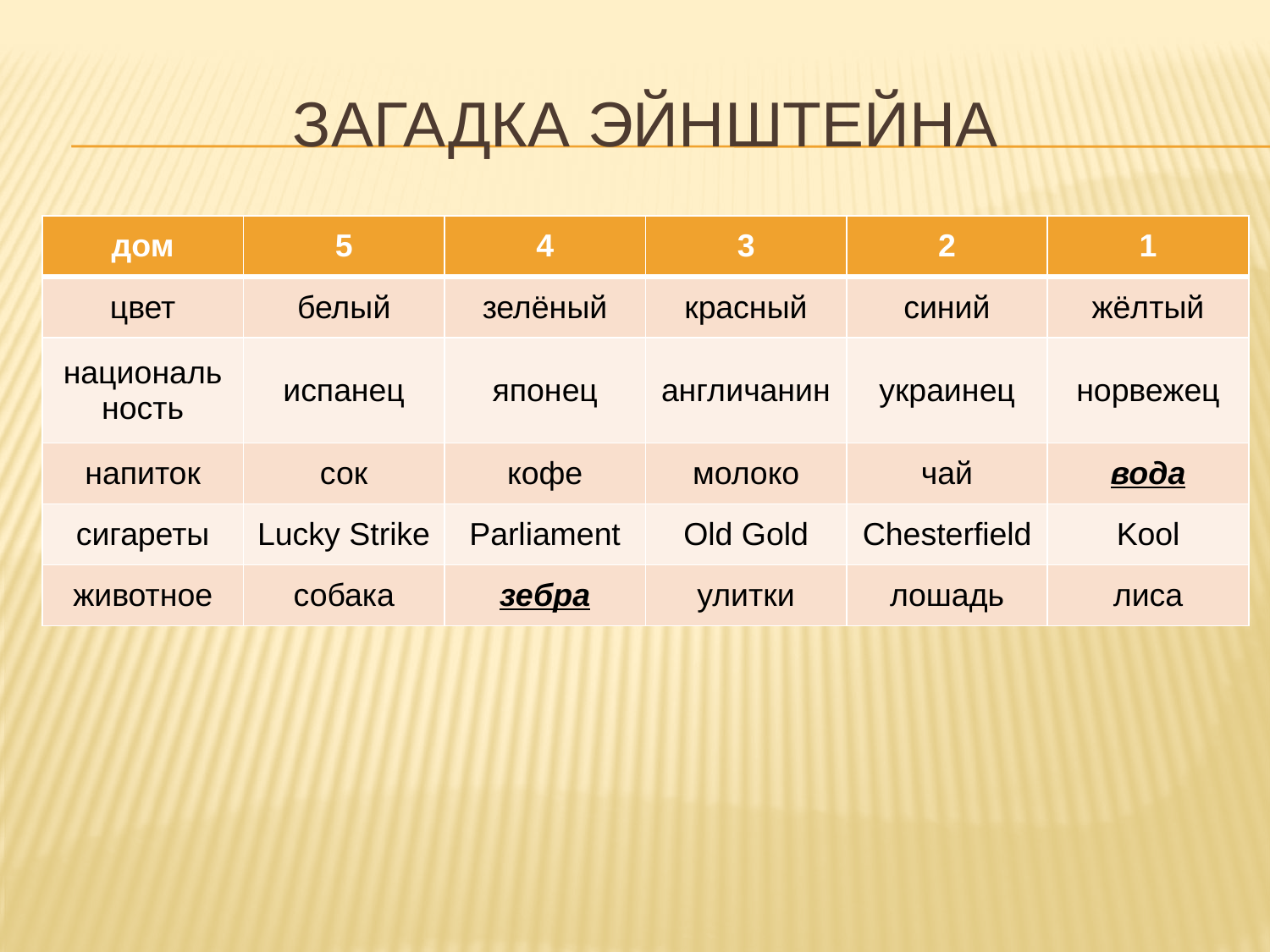

# Загадка Эйнштейна
| дом | 5 | 4 | 3 | 2 | 1 |
| --- | --- | --- | --- | --- | --- |
| цвет | белый | зелёный | красный | синий | жёлтый |
| национальность | испанец | японец | англичанин | украинец | норвежец |
| напиток | сок | кофе | молоко | чай | вода |
| сигареты | Lucky Strike | Parliament | Old Gold | Chesterfield | Kool |
| животное | собака | зебра | улитки | лошадь | лиса |